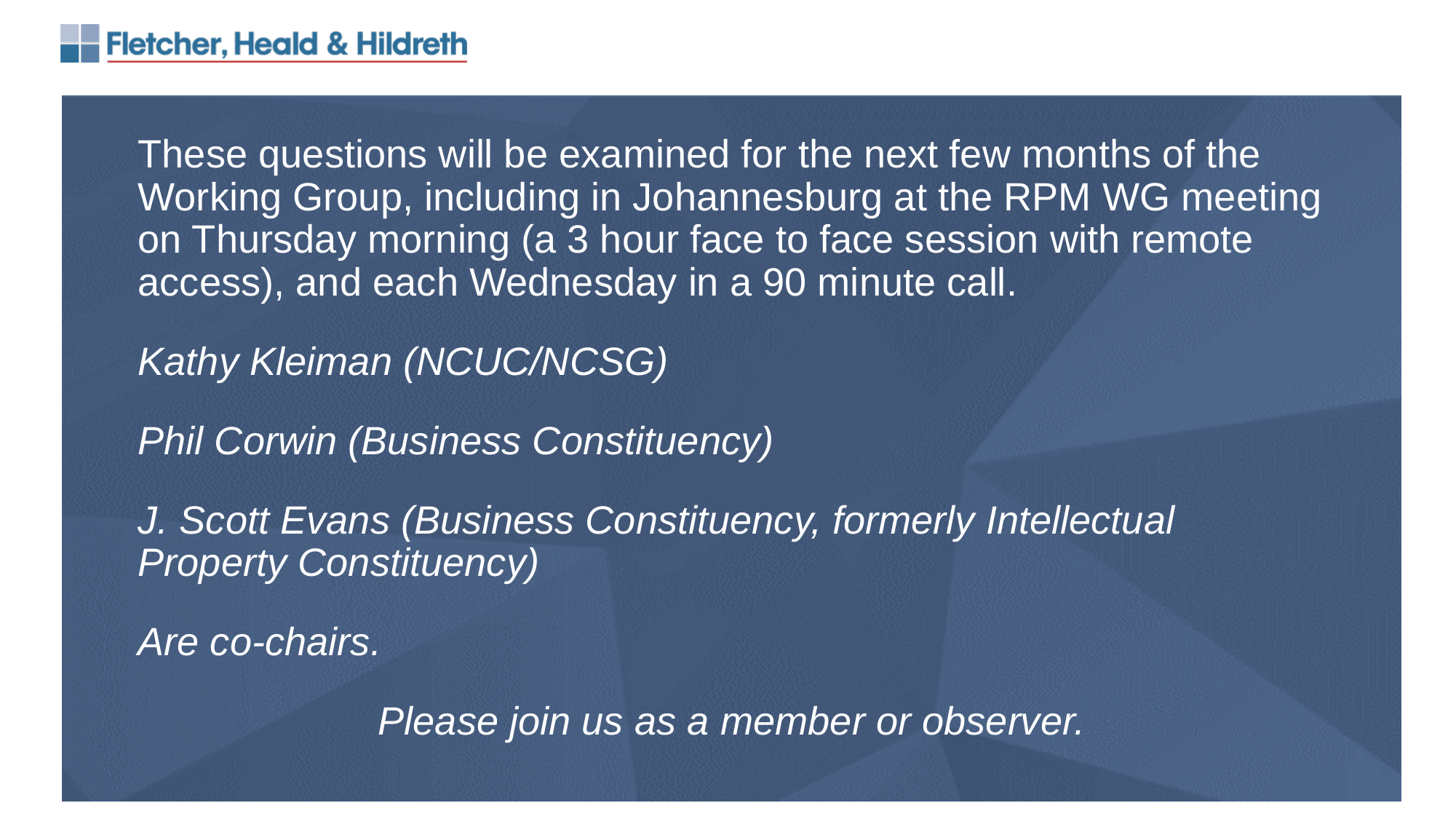

These questions will be examined for the next few months of the Working Group, including in Johannesburg at the RPM WG meeting on Thursday morning (a 3 hour face to face session with remote access), and each Wednesday in a 90 minute call.
Kathy Kleiman (NCUC/NCSG)
Phil Corwin (Business Constituency)
J. Scott Evans (Business Constituency, formerly Intellectual Property Constituency)
Are co-chairs.
Please join us as a member or observer.

.